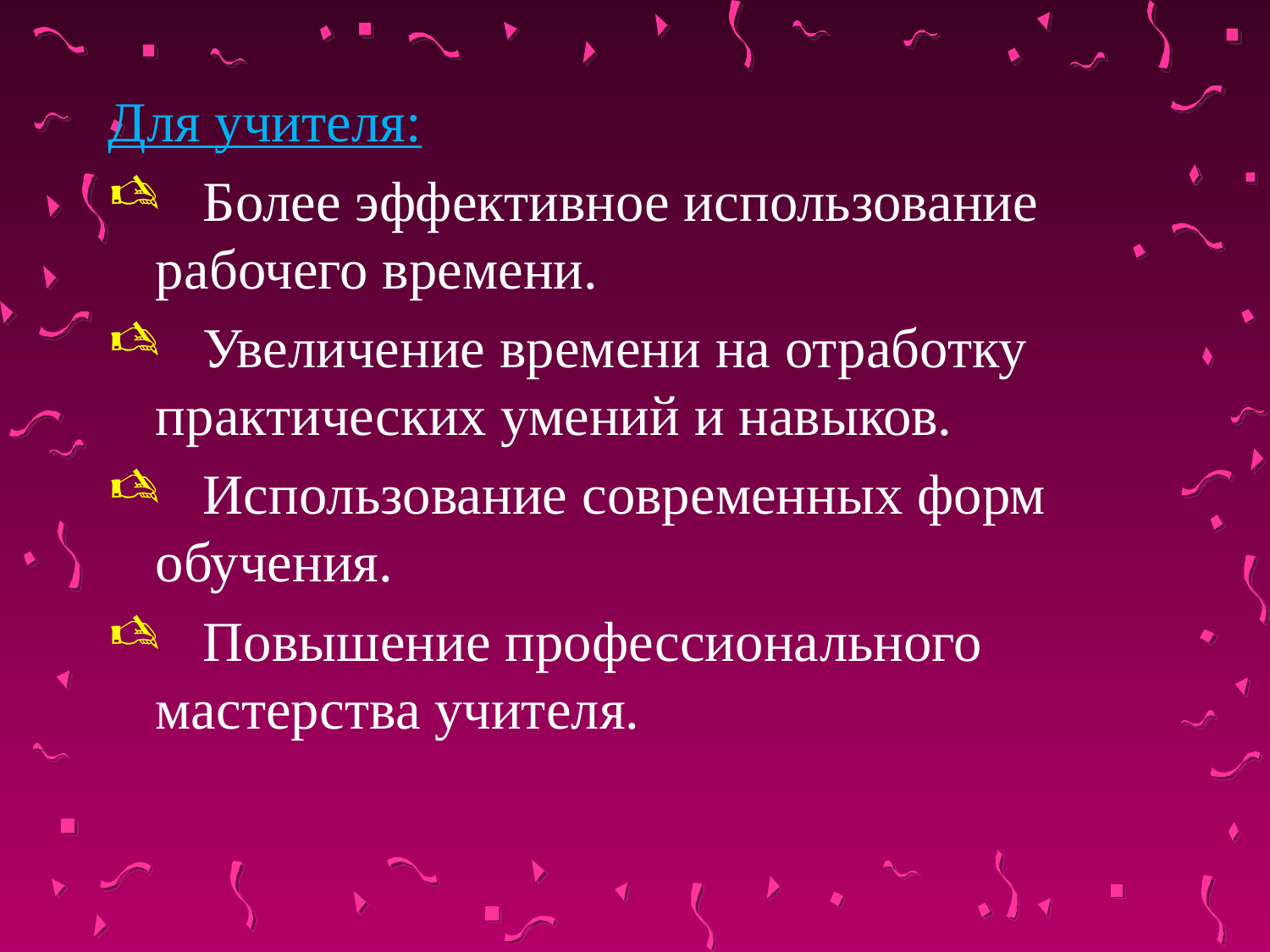

Для учителя:
   Более эффективное использование    рабочего времени.
   Увеличение времени на отработку практических умений и навыков.
   Использование современных форм обучения.
   Повышение профессионального мастерства учителя.